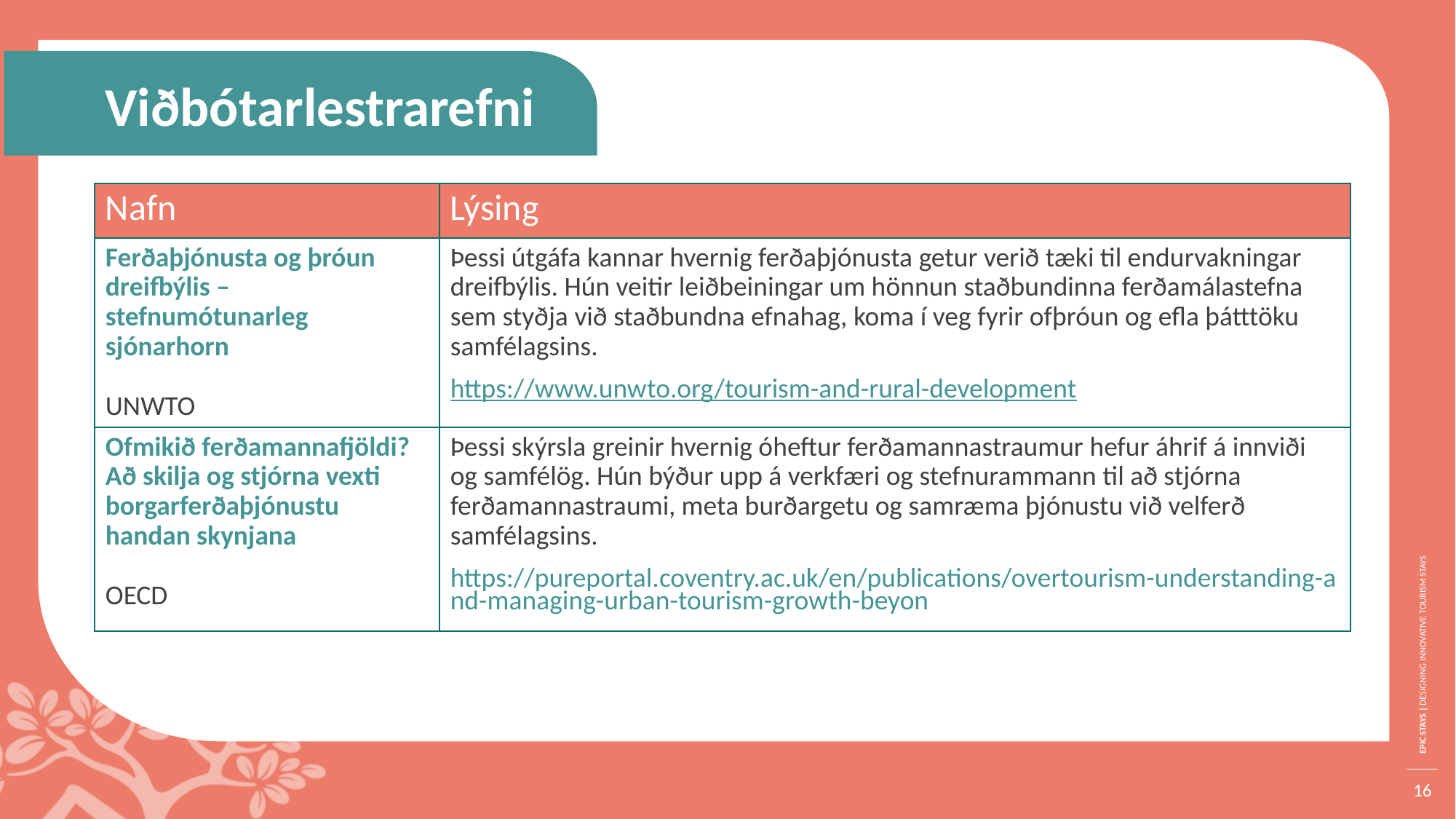

Viðbótarlestrarefni
| Nafn | Lýsing |
| --- | --- |
| Ferðaþjónusta og þróun dreifbýlis – stefnumótunarleg sjónarhorn UNWTO | Þessi útgáfa kannar hvernig ferðaþjónusta getur verið tæki til endurvakningar dreifbýlis. Hún veitir leiðbeiningar um hönnun staðbundinna ferðamálastefna sem styðja við staðbundna efnahag, koma í veg fyrir ofþróun og efla þátttöku samfélagsins. https://www.unwto.org/tourism-and-rural-development |
| Ofmikið ferðamannafjöldi? Að skilja og stjórna vexti borgarferðaþjónustu handan skynjana OECD | Þessi skýrsla greinir hvernig óheftur ferðamannastraumur hefur áhrif á innviði og samfélög. Hún býður upp á verkfæri og stefnurammann til að stjórna ferðamannastraumi, meta burðargetu og samræma þjónustu við velferð samfélagsins. https://pureportal.coventry.ac.uk/en/publications/overtourism-understanding-and-managing-urban-tourism-growth-beyon |
16